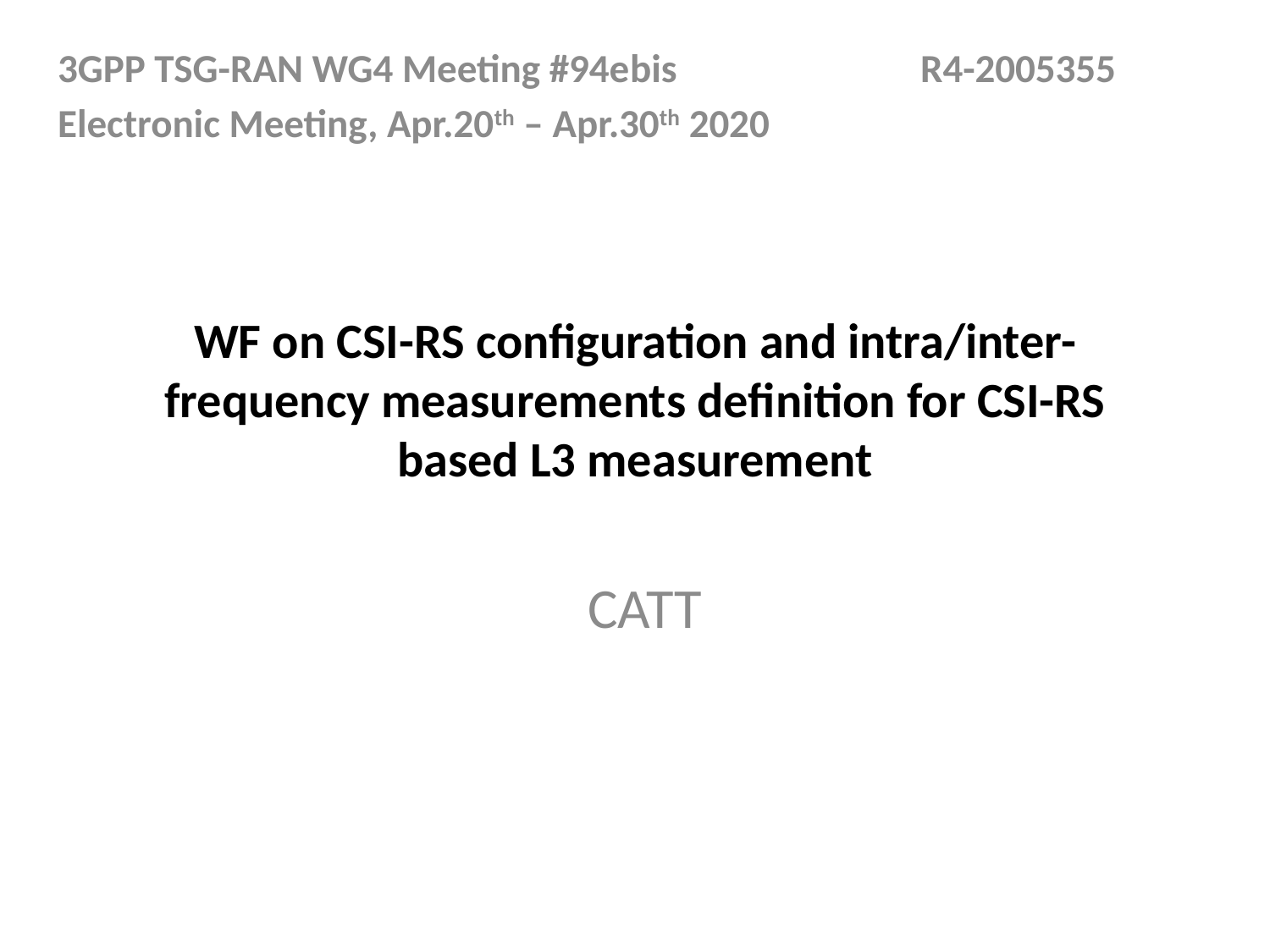

3GPP TSG-RAN WG4 Meeting #94ebis	           		   R4-2005355
Electronic Meeting, Apr.20th – Apr.30th 2020
# WF on CSI-RS configuration and intra/inter-frequency measurements definition for CSI-RS based L3 measurement
CATT